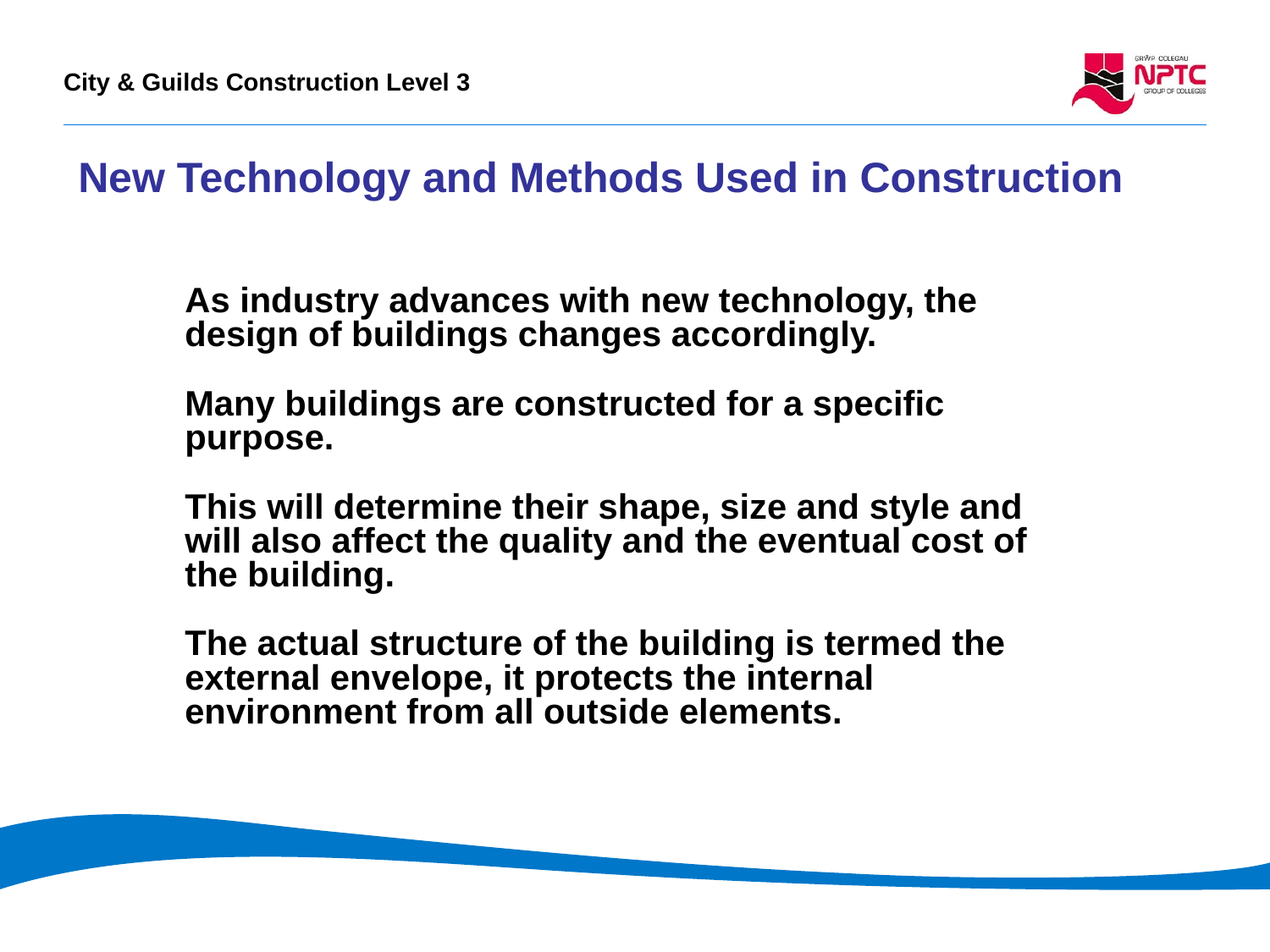

# New Technology and Methods Used in Construction
As industry advances with new technology, the design of buildings changes accordingly.
Many buildings are constructed for a specific purpose.
This will determine their shape, size and style and will also affect the quality and the eventual cost of the building.
The actual structure of the building is termed the external envelope, it protects the internal environment from all outside elements.